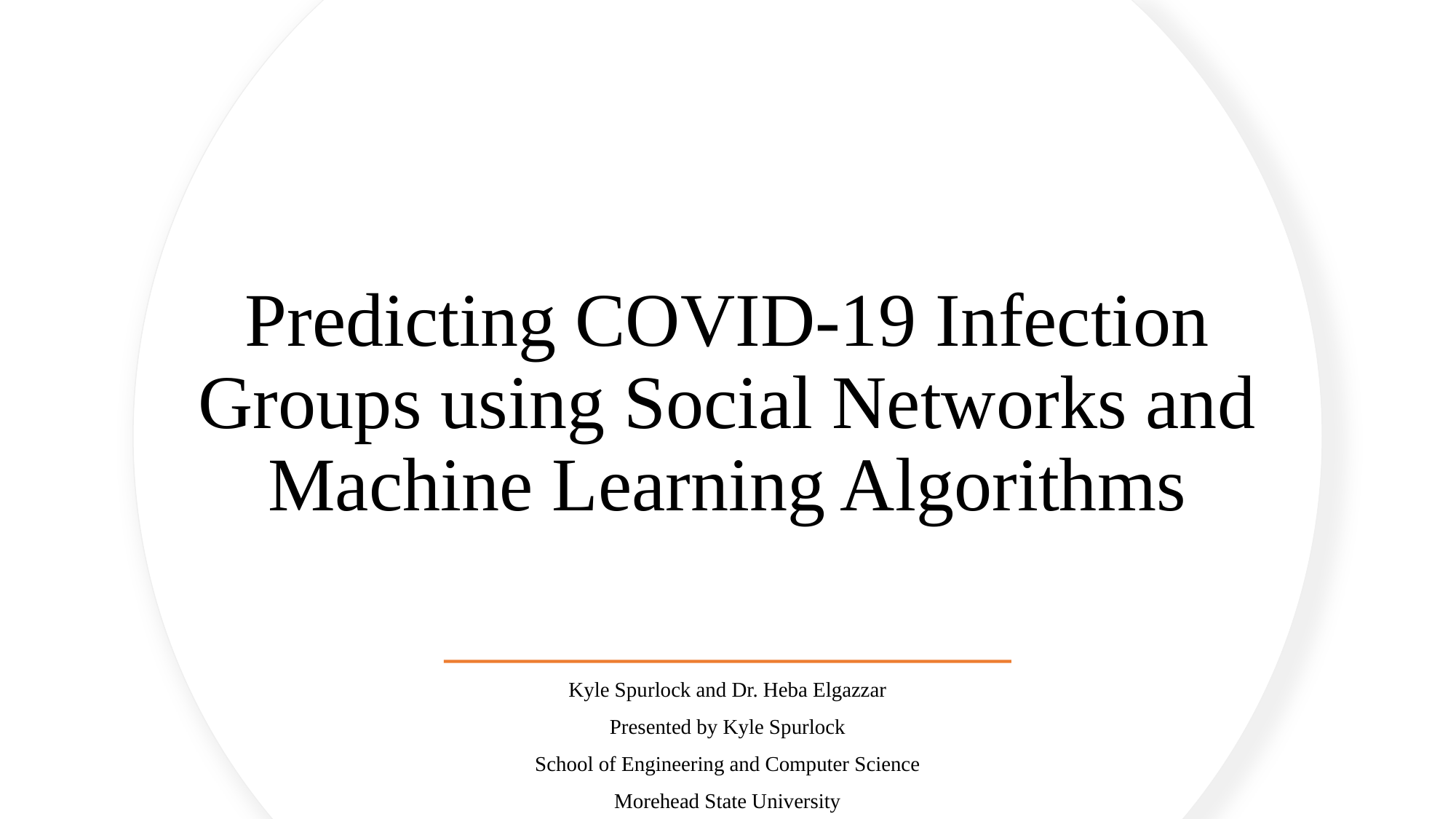

# Predicting COVID-19 Infection Groups using Social Networks and Machine Learning Algorithms

Kyle Spurlock and Dr. Heba Elgazzar
Presented by Kyle Spurlock
School of Engineering and Computer Science
Morehead State University